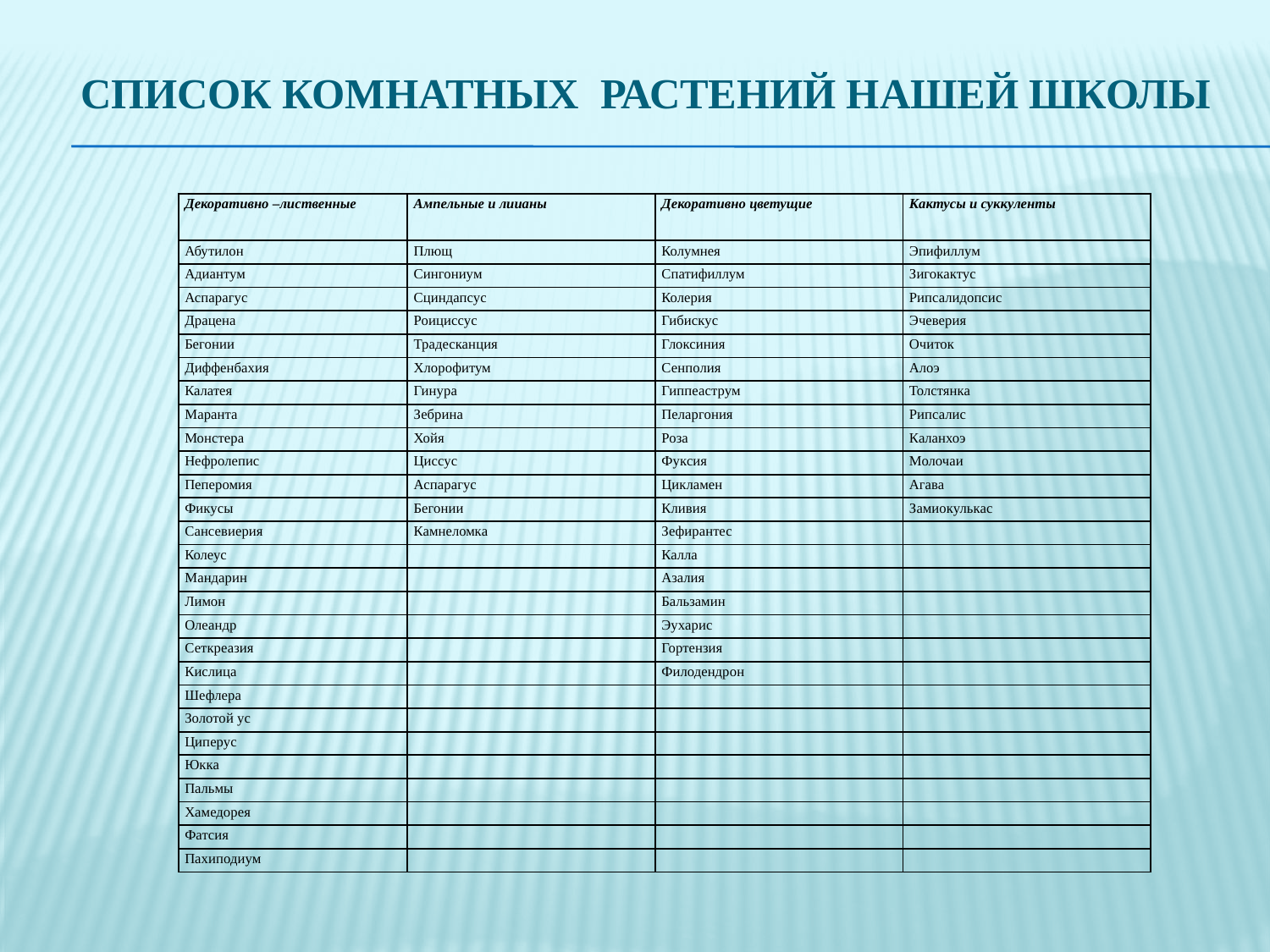

# Список комнатных  растений нашей школы
| Декоративно –лиственные | Ампельные и лиианы | Декоративно цветущие | Кактусы и суккуленты |
| --- | --- | --- | --- |
| Абутилон | Плющ | Колумнея | Эпифиллум |
| Адиантум | Сингониум | Спатифиллум | Зигокактус |
| Аспарагус | Сциндапсус | Колерия | Рипсалидопсис |
| Драцена | Роициссус | Гибискус | Эчеверия |
| Бегонии | Традесканция | Глоксиния | Очиток |
| Диффенбахия | Хлорофитум | Сенполия | Алоэ |
| Калатея | Гинура | Гиппеаструм | Толстянка |
| Маранта | Зебрина | Пеларгония | Рипсалис |
| Монстера | Хойя | Роза | Каланхоэ |
| Нефролепис | Циссус | Фуксия | Молочаи |
| Пеперомия | Аспарагус | Цикламен | Агава |
| Фикусы | Бегонии | Кливия | Замиокулькас |
| Сансевиерия | Камнеломка | Зефирантес |  |
| Колеус |  | Калла |  |
| Мандарин |  | Азалия |  |
| Лимон |  | Бальзамин |  |
| Олеандр |  | Эухарис |  |
| Сеткреазия |  | Гортензия |  |
| Кислица |  | Филодендрон |  |
| Шефлера |  |  |  |
| Золотой ус |  |  |  |
| Циперус |  |  |  |
| Юкка |  |  |  |
| Пальмы |  |  |  |
| Хамедорея |  |  |  |
| Фатсия |  |  |  |
| Пахиподиум |  |  |  |